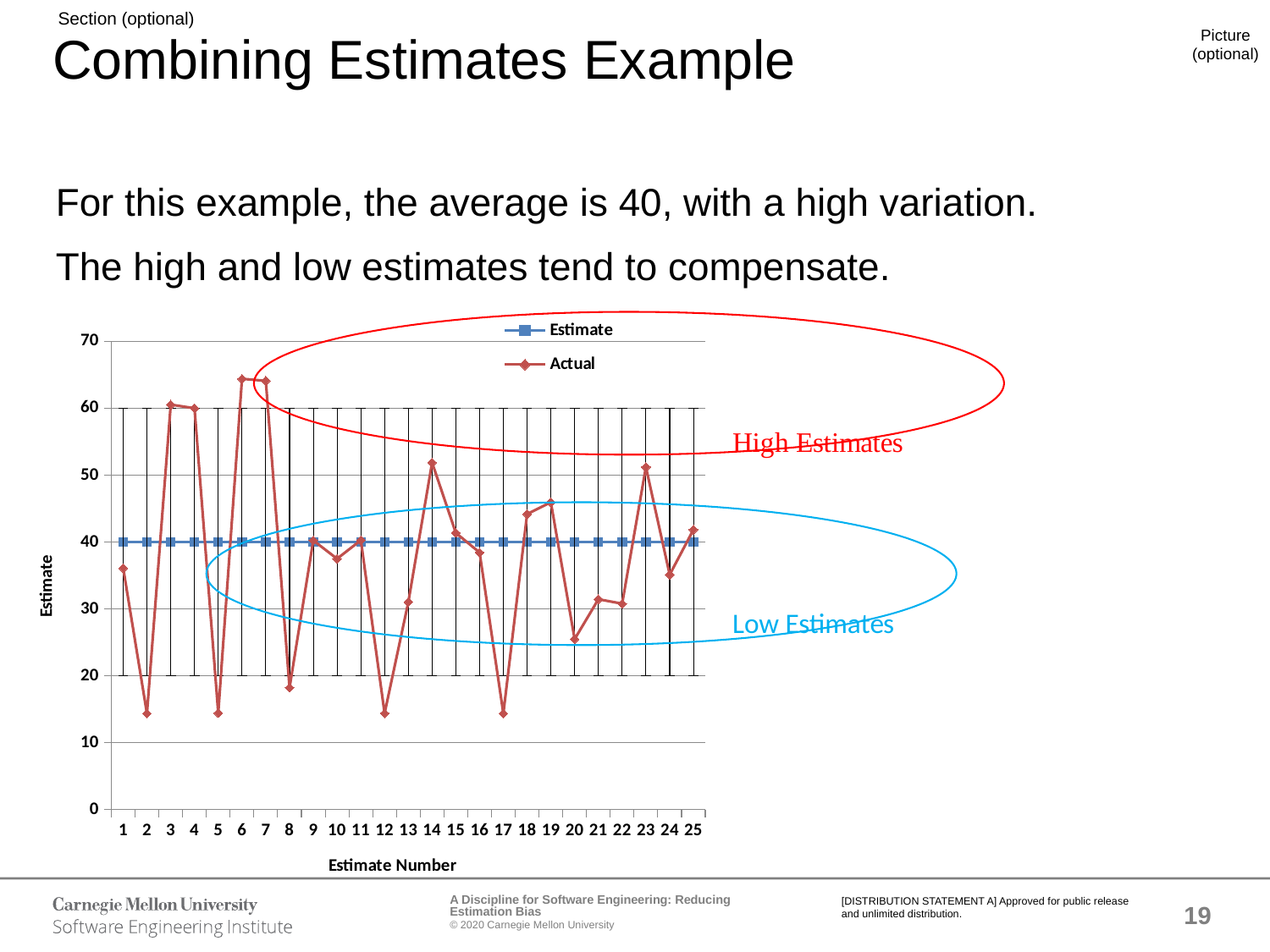

# Combining Estimates Example
For this example, the average is 40, with a high variation.
The high and low estimates tend to compensate.

### Chart

| Category |  |  |
|---|---|---|